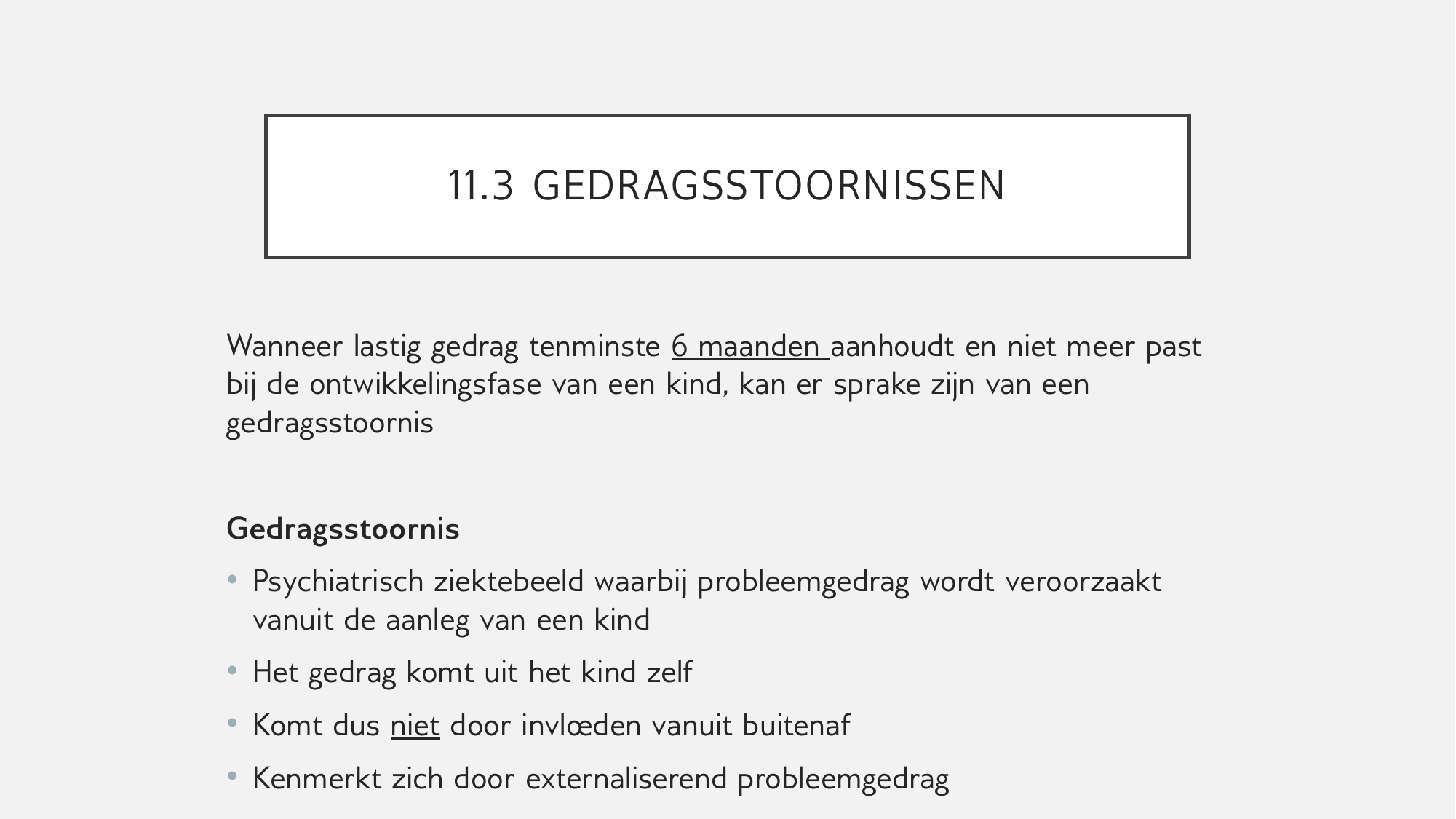

# 11.3 Gedragsstoornissen
Wanneer lastig gedrag tenminste 6 maanden aanhoudt en niet meer past bij de ontwikkelingsfase van een kind, kan er sprake zijn van een gedragsstoornis

Gedragsstoornis
Psychiatrisch ziektebeeld waarbij probleemgedrag wordt veroorzaakt vanuit de aanleg van een kind
Het gedrag komt uit het kind zelf
Komt dus niet door invloeden vanuit buitenaf
Kenmerkt zich door externaliserend probleemgedrag